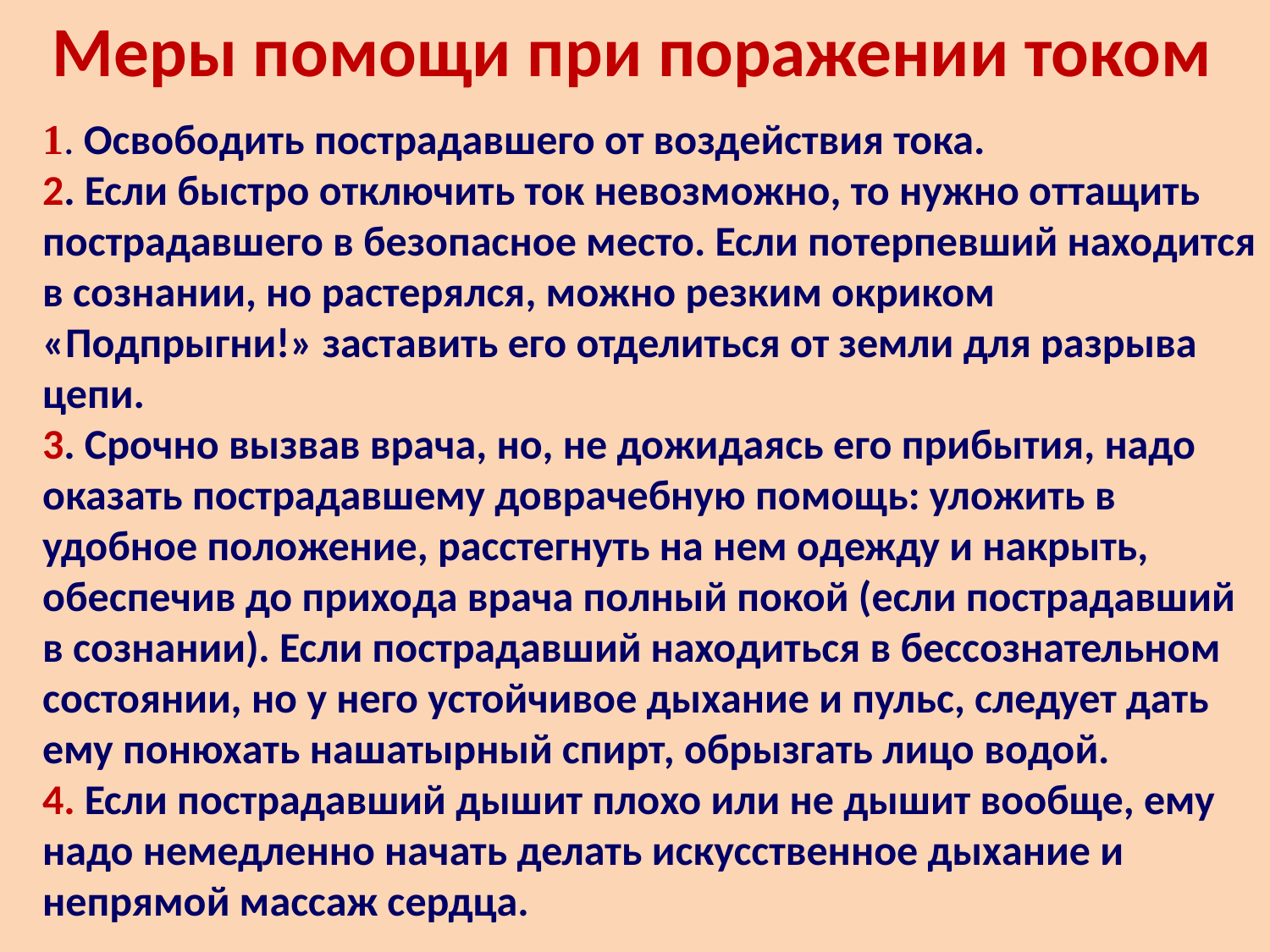

Меры помощи при поражении током
1. Освободить пострадавшего от воздействия тока.
2. Если быстро отключить ток невозможно, то нужно оттащить пострадавшего в безопасное место. Если потерпевший находится в сознании, но растерялся, можно резким окриком «Подпрыгни!» заставить его отделиться от земли для разрыва цепи.
3. Срочно вызвав врача, но, не дожидаясь его прибытия, надо оказать пострадавшему доврачебную помощь: уложить в удобное положение, расстегнуть на нем одежду и накрыть, обеспечив до прихода врача полный покой (если пострадавший в сознании). Если пострадавший находиться в бессознательном состоянии, но у него устойчивое дыхание и пульс, следует дать ему понюхать нашатырный спирт, обрызгать лицо водой.
4. Если пострадавший дышит плохо или не дышит вообще, ему надо немедленно начать делать искусственное дыхание и непрямой массаж сердца.